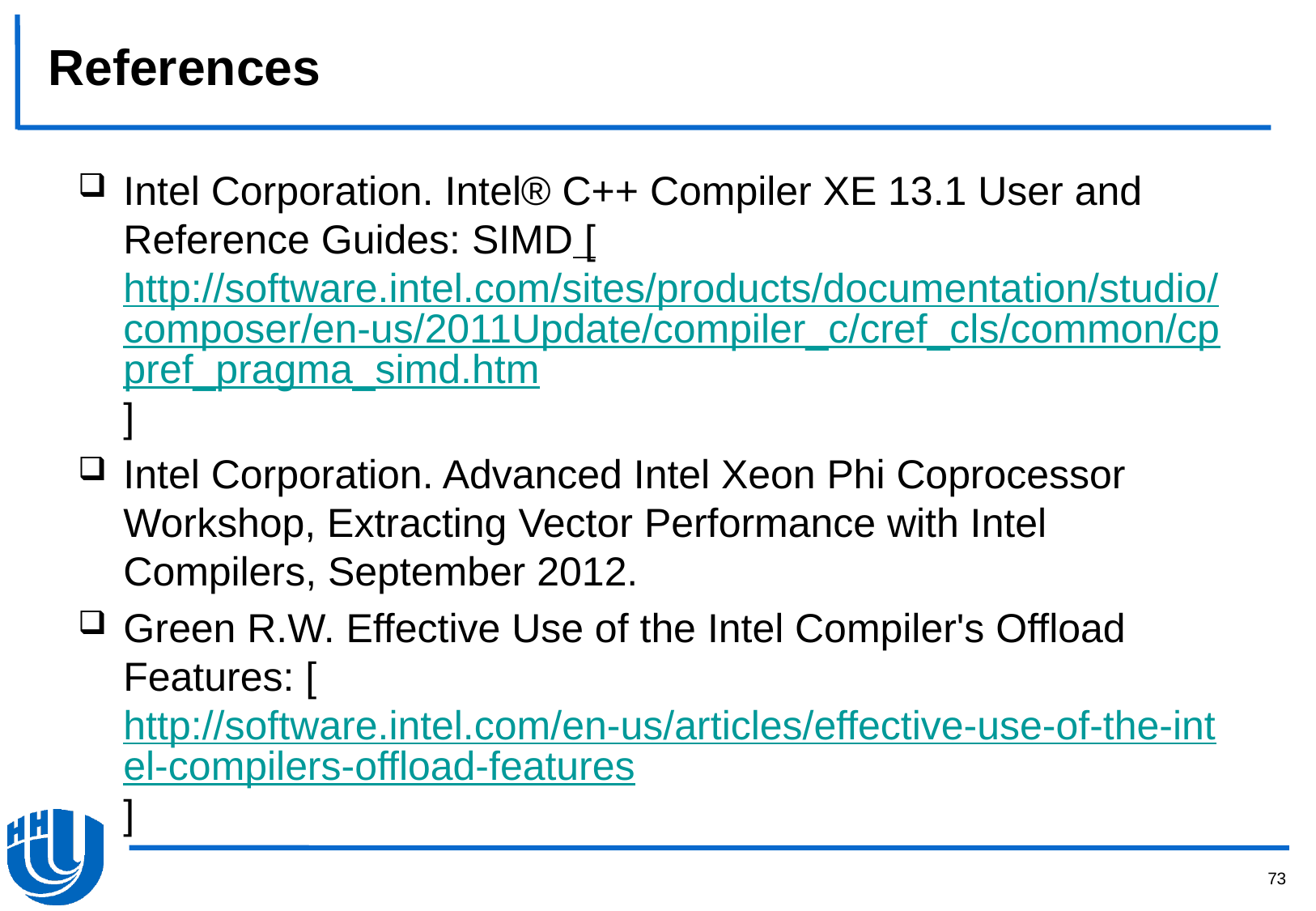

# References
Intel Corporation. Intel® C++ Compiler XE 13.1 User and Reference Guides: SIMD [http://software.intel.com/sites/products/documentation/studio/composer/en-us/2011Update/compiler_c/cref_cls/common/cppref_pragma_simd.htm]
Intel Corporation. Advanced Intel Xeon Phi Coprocessor Workshop, Extracting Vector Performance with Intel Compilers, September 2012.
Green R.W. Effective Use of the Intel Compiler's Offload Features: [http://software.intel.com/en-us/articles/effective-use-of-the-intel-compilers-offload-features]
73